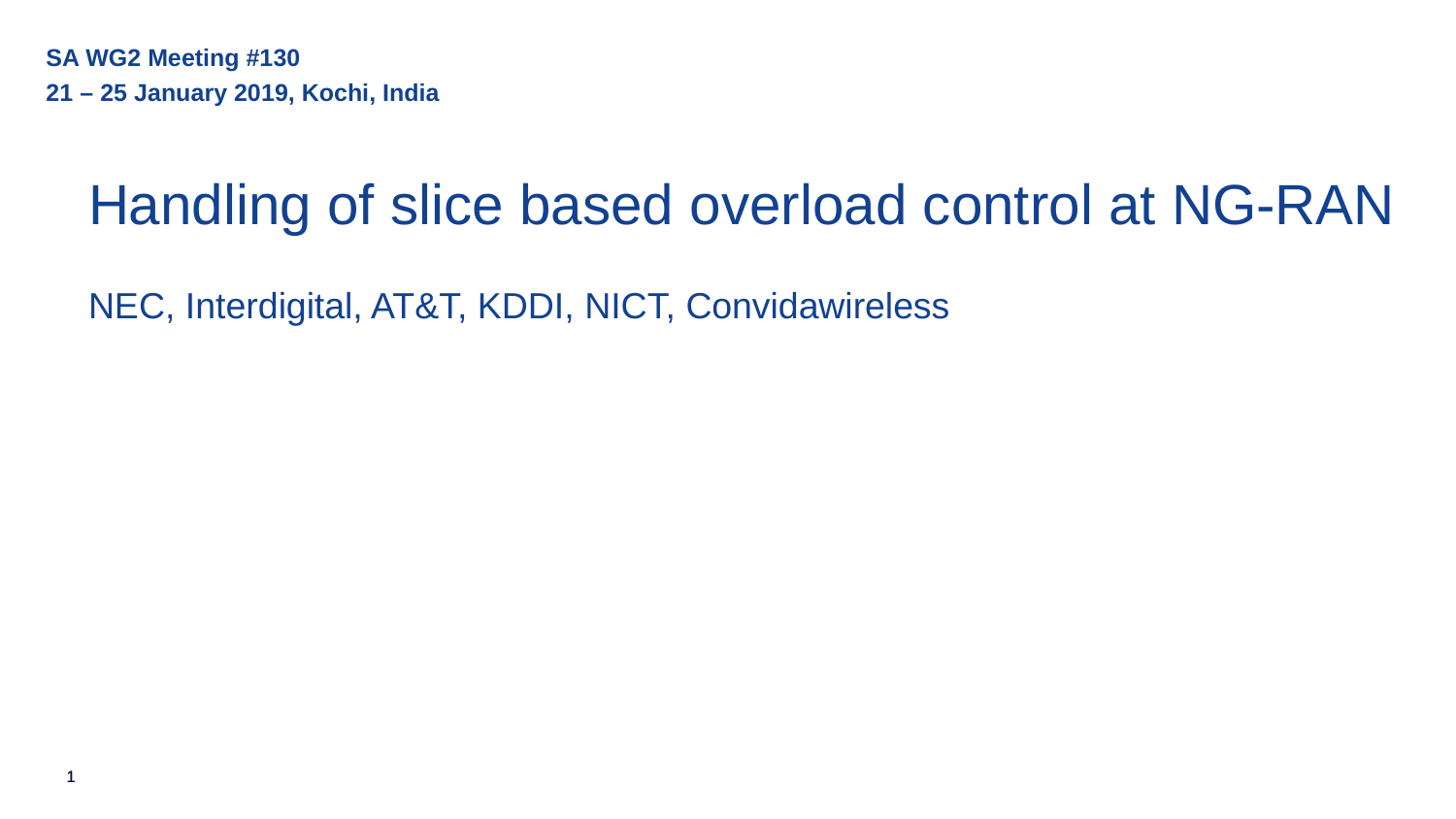

SA WG2 Meeting #130								 			        S2-1900433
21 – 25 January 2019, Kochi, India
Handling of slice based overload control at NG-RAN

NEC, Interdigital, AT&T, KDDI, NICT, Convidawireless